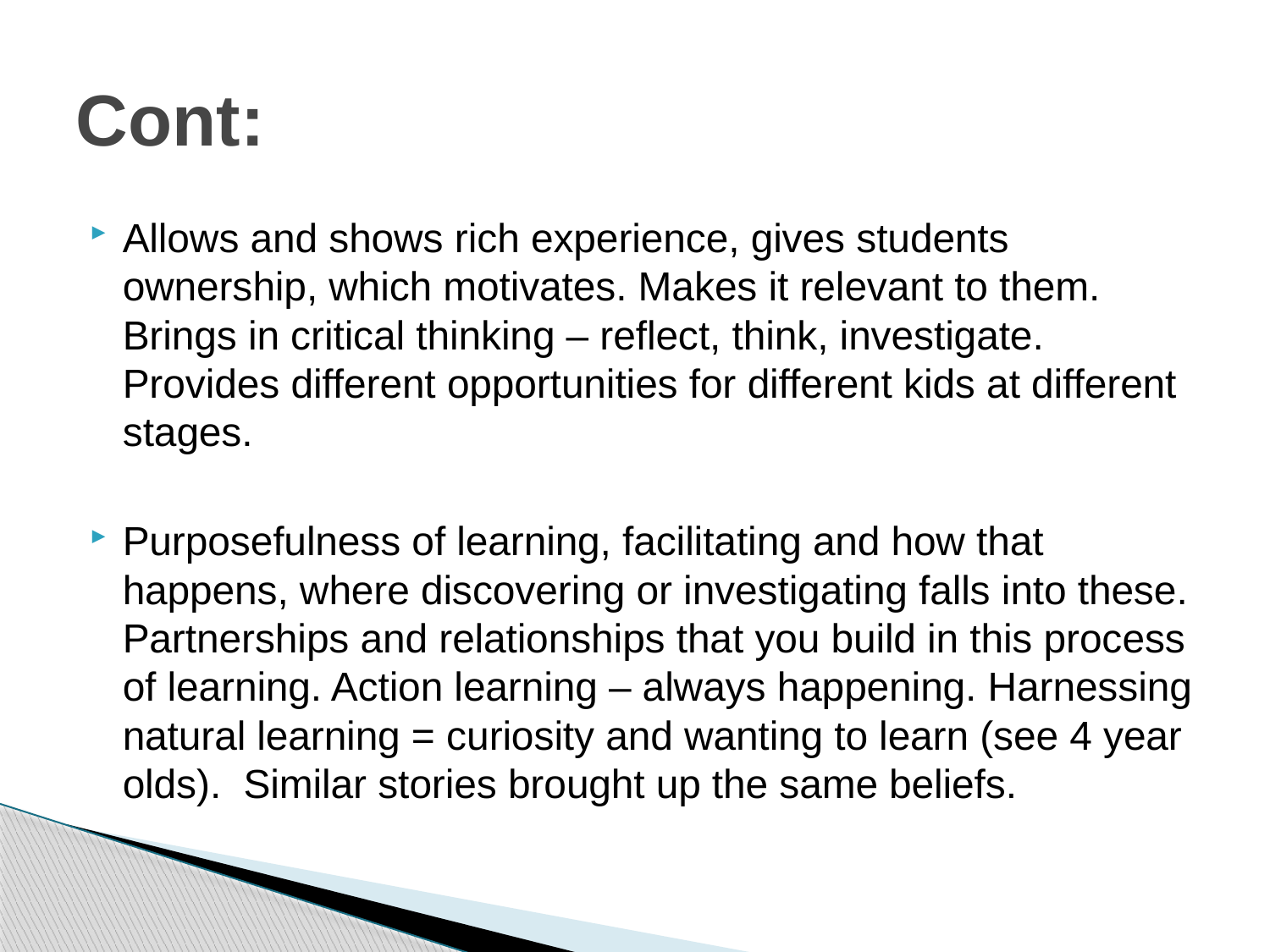

# Cont:
Allows and shows rich experience, gives students ownership, which motivates. Makes it relevant to them. Brings in critical thinking – reflect, think, investigate. Provides different opportunities for different kids at different stages.

Purposefulness of learning, facilitating and how that happens, where discovering or investigating falls into these. Partnerships and relationships that you build in this process of learning. Action learning – always happening. Harnessing natural learning = curiosity and wanting to learn (see 4 year olds).  Similar stories brought up the same beliefs.